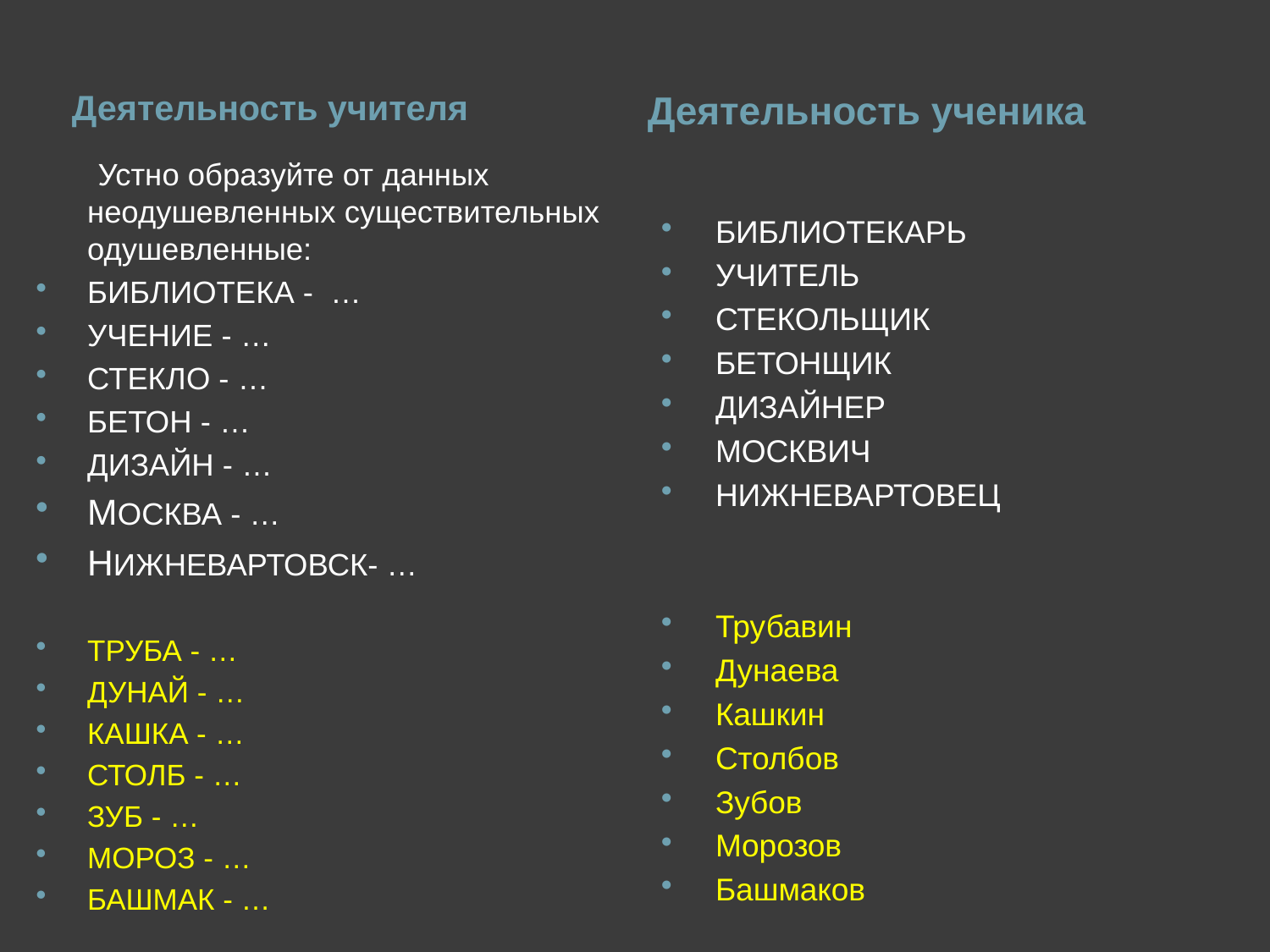

#
Деятельность ученика
Деятельность учителя
       Устно образуйте от данных неодушевленных существительных одушевленные:
БИБЛИОТЕКА -  …
УЧЕНИЕ - …
СТЕКЛО - …
БЕТОН - …
ДИЗАЙН - …
МОСКВА - …
НИЖНЕВАРТОВСК- …

ТРУБА - …
ДУНАЙ - …
КАШКА - …
СТОЛБ - …
ЗУБ - …
МОРОЗ - …
БАШМАК - …

БИБЛИОТЕКАРЬ
УЧИТЕЛЬ
СТЕКОЛЬЩИК
БЕТОНЩИК
ДИЗАЙНЕР
МОСКВИЧ
НИЖНЕВАРТОВЕЦ

Трубавин
Дунаева
Кашкин
Столбов
Зубов
Морозов
Башмаков